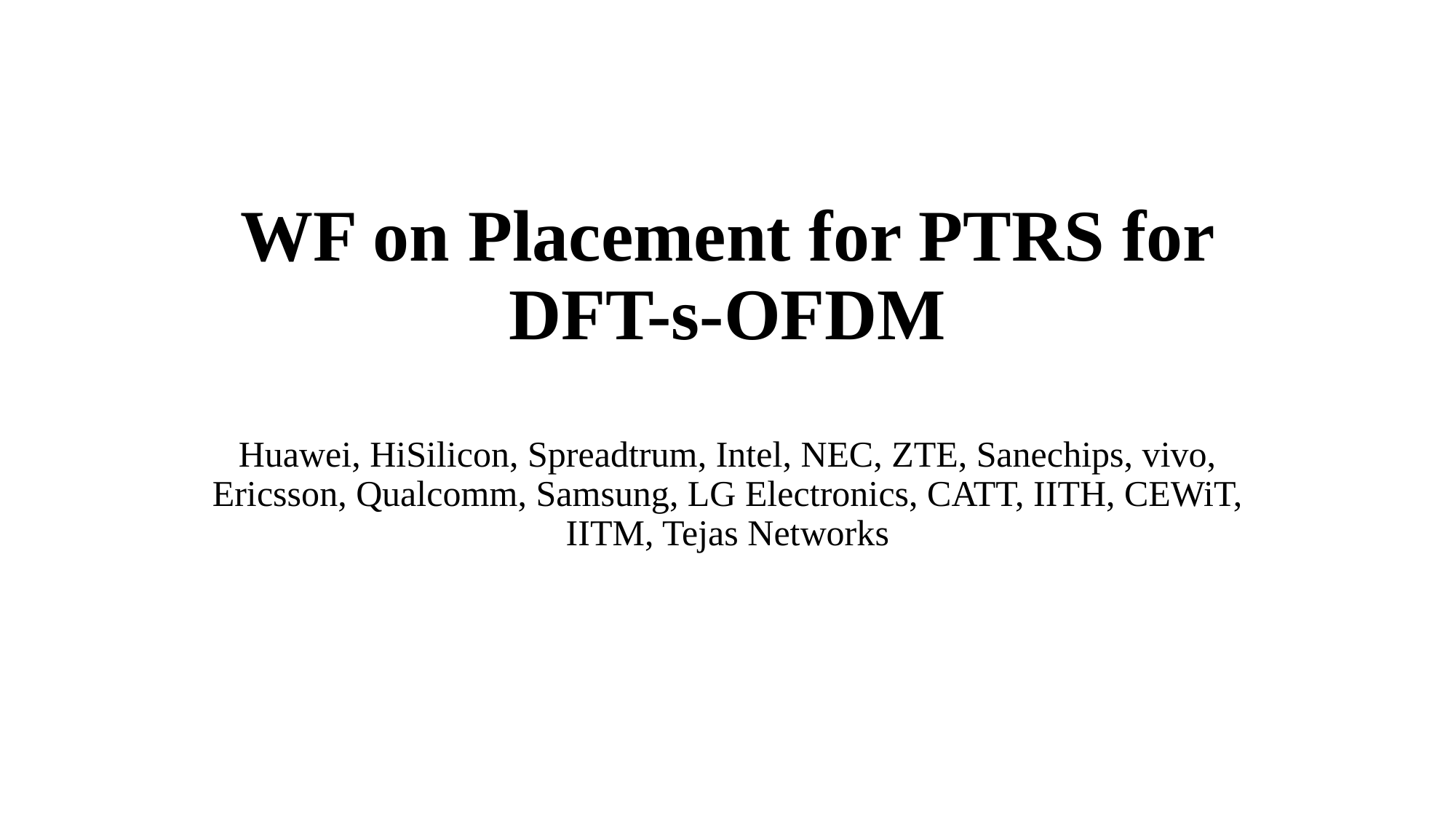

# WF on Placement for PTRS for DFT-s-OFDM
Huawei, HiSilicon, Spreadtrum, Intel, NEC, ZTE, Sanechips, vivo, Ericsson, Qualcomm, Samsung, LG Electronics, CATT, IITH, CEWiT, IITM, Tejas Networks